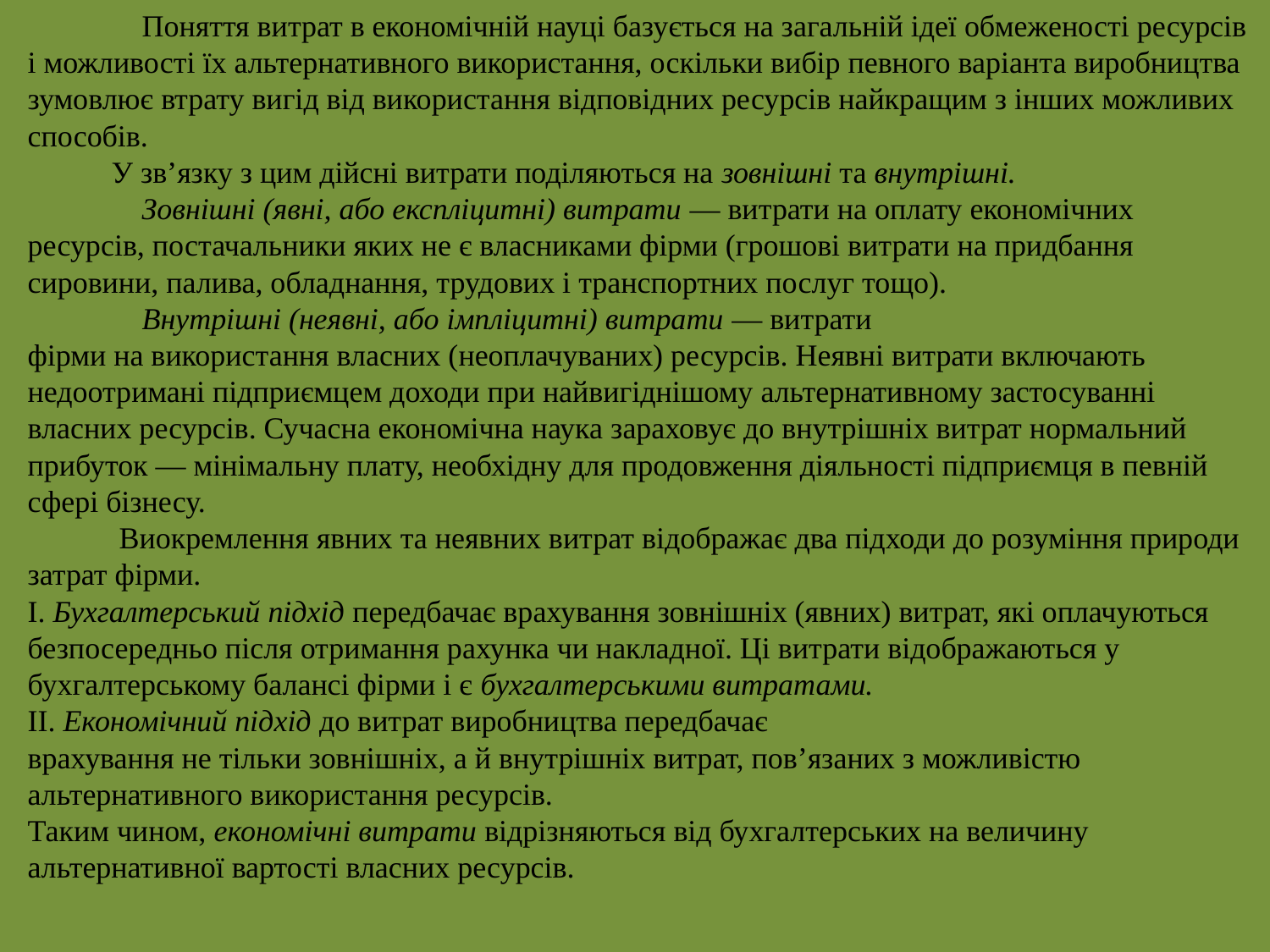

Поняття витрат в економічній науці базується на загальній ідеї обмеженості ресурсів і можливості їх альтернативного використання, оскільки вибір певного варіанта виробництва зумовлює втрату вигід від використання відповідних ресурсів найкращим з інших можливих способів.
           У зв’язку з цим дійсні витрати поділяються на зовнішні та внутрішні.
               Зовнішні (явні, або експліцитні) витрати — витрати на оплату економічних ресурсів, постачальники яких не є власниками фірми (грошові витрати на придбання сировини, палива, обладнання, трудових і транспортних послуг тощо).
               Внутрішні (неявні, або імпліцитні) витрати — витрати
фірми на використання власних (неоплачуваних) ресурсів. Неявні витрати включають недоотримані підприємцем доходи при найвигіднішому альтернативному застосуванні власних ресурсів. Сучасна економічна наука зараховує до внутрішніх витрат нормальний прибуток — мінімальну плату, необхідну для продовження діяльності підприємця в певній сфері бізнесу.
            Виокремлення явних та неявних витрат відображає два підходи до розуміння природи затрат фірми.
I. Бухгалтерський підхід передбачає врахування зовнішніх (явних) витрат, які оплачуються безпосередньо після отримання рахунка чи накладної. Ці витрати відображаються у бухгалтерському балансі фірми і є бухгалтерськими витратами.
II. Економічний підхід до витрат виробництва передбачає
врахування не тільки зовнішніх, а й внутрішніх витрат, пов’язаних з можливістю альтернативного використання ресурсів.
Таким чином, економічні витрати відрізняються від бухгалтерських на величину альтернативної вартості власних ресурсів.